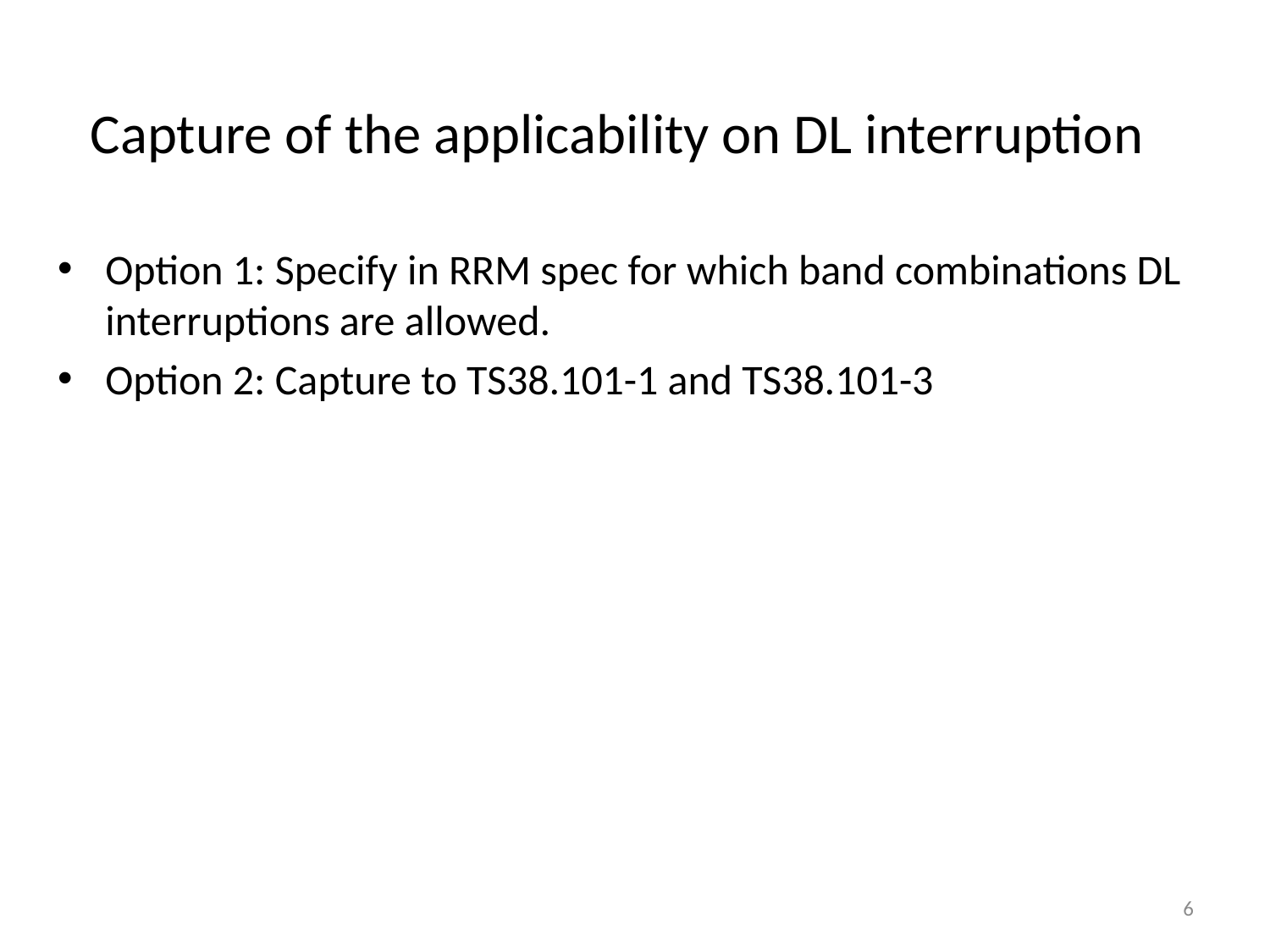

# Capture of the applicability on DL interruption
Option 1: Specify in RRM spec for which band combinations DL interruptions are allowed.
Option 2: Capture to TS38.101-1 and TS38.101-3
6